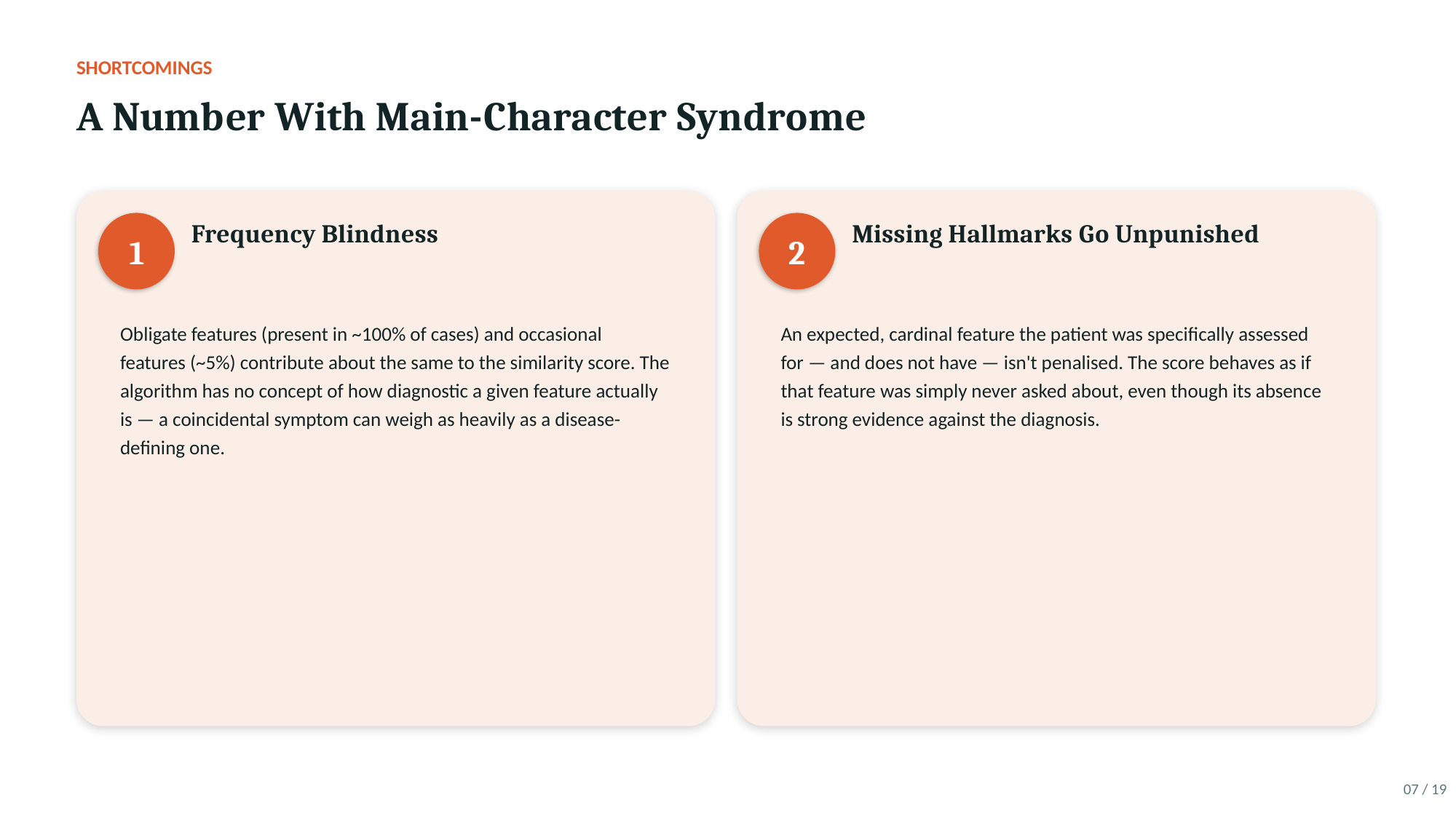

SHORTCOMINGS
A Number With Main-Character Syndrome

1
2
Frequency Blindness
Missing Hallmarks Go Unpunished
Obligate features (present in ~100% of cases) and occasional features (~5%) contribute about the same to the similarity score. The algorithm has no concept of how diagnostic a given feature actually is — a coincidental symptom can weigh as heavily as a disease-defining one.
An expected, cardinal feature the patient was specifically assessed for — and does not have — isn't penalised. The score behaves as if that feature was simply never asked about, even though its absence is strong evidence against the diagnosis.
07 / 19